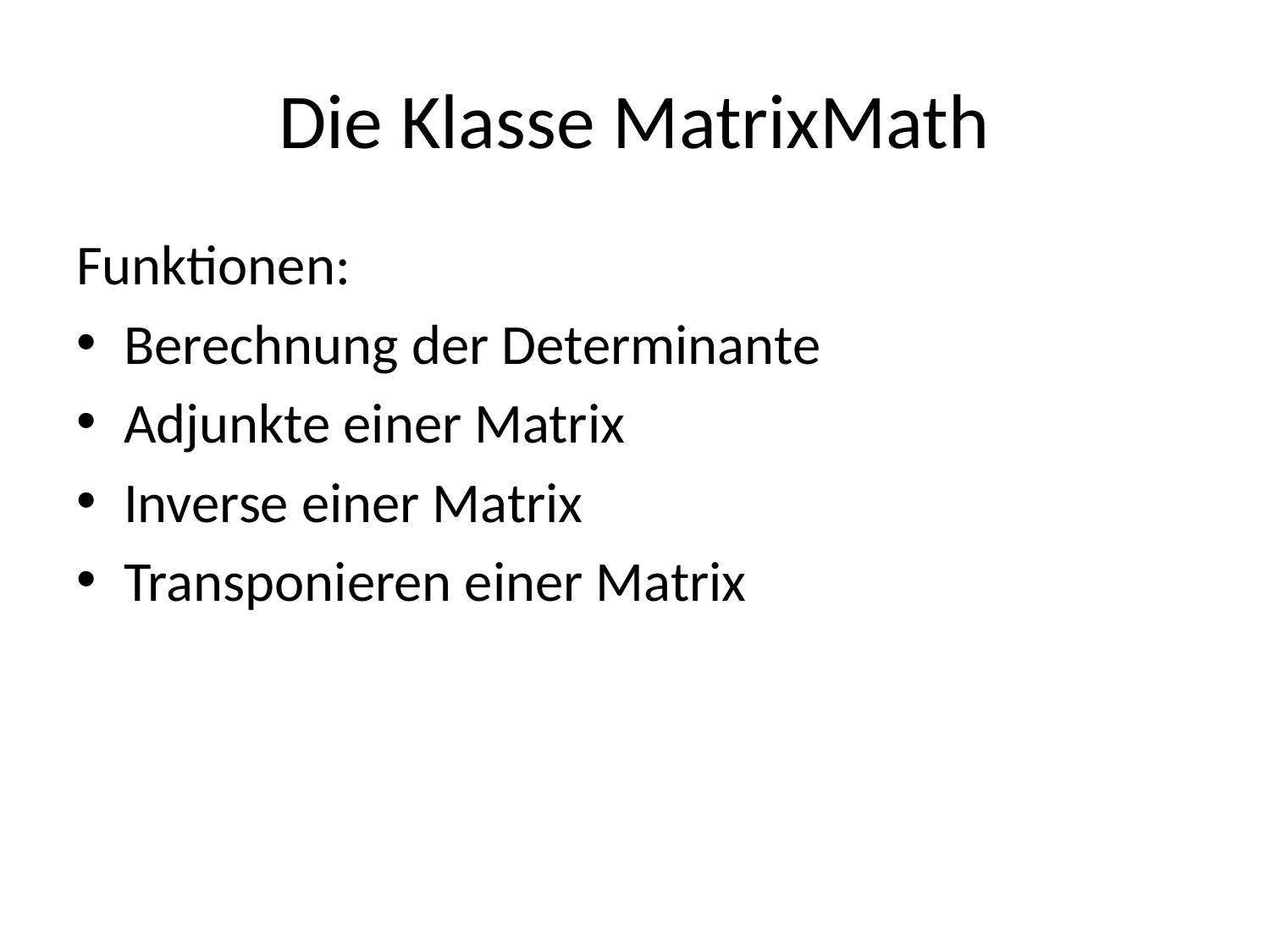

# Die Klasse MatrixMath
Funktionen:
Berechnung der Determinante
Adjunkte einer Matrix
Inverse einer Matrix
Transponieren einer Matrix